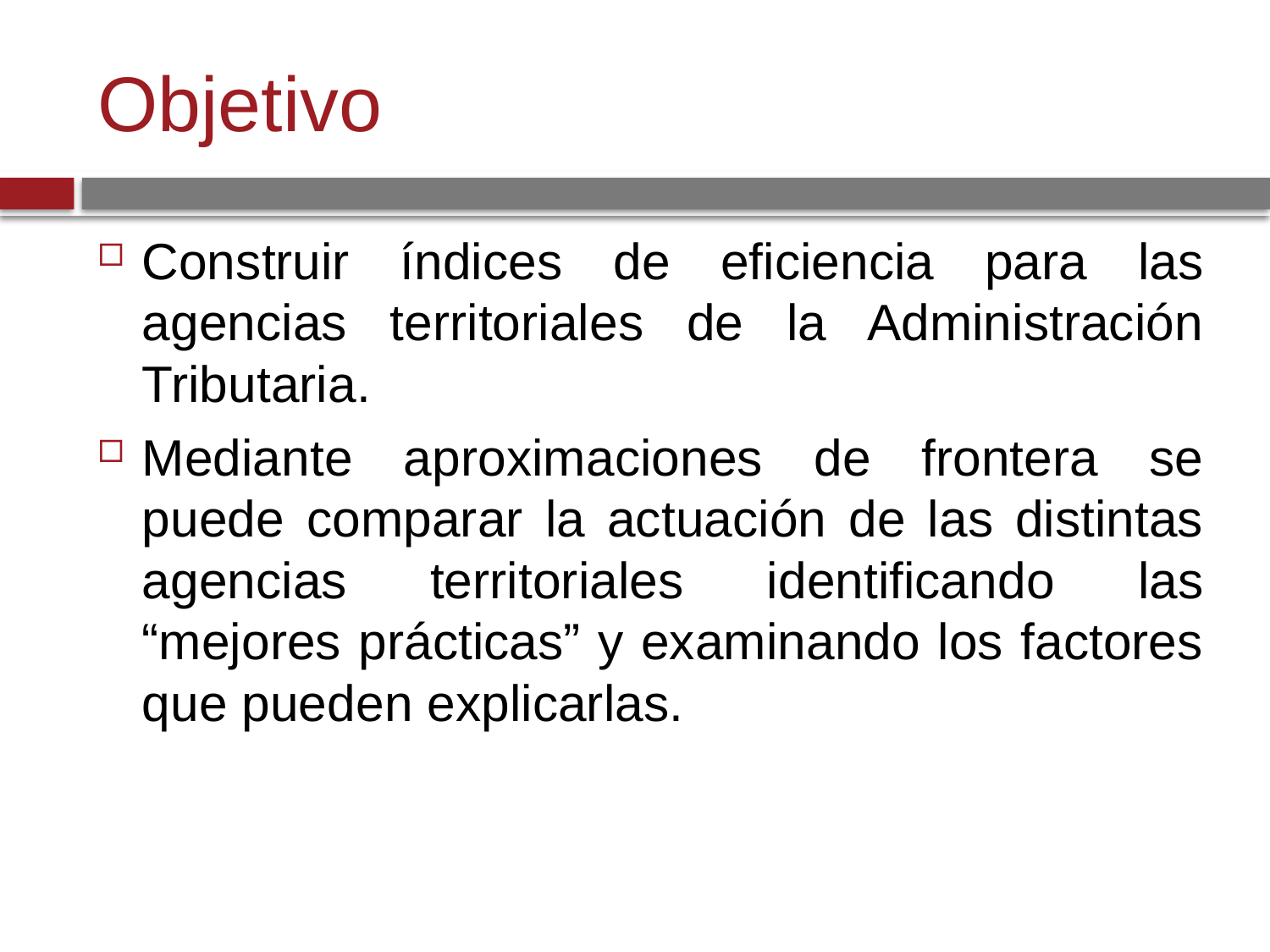

# Objetivo
Construir índices de eficiencia para las agencias territoriales de la Administración Tributaria.
Mediante aproximaciones de frontera se puede comparar la actuación de las distintas agencias territoriales identificando las “mejores prácticas” y examinando los factores que pueden explicarlas.